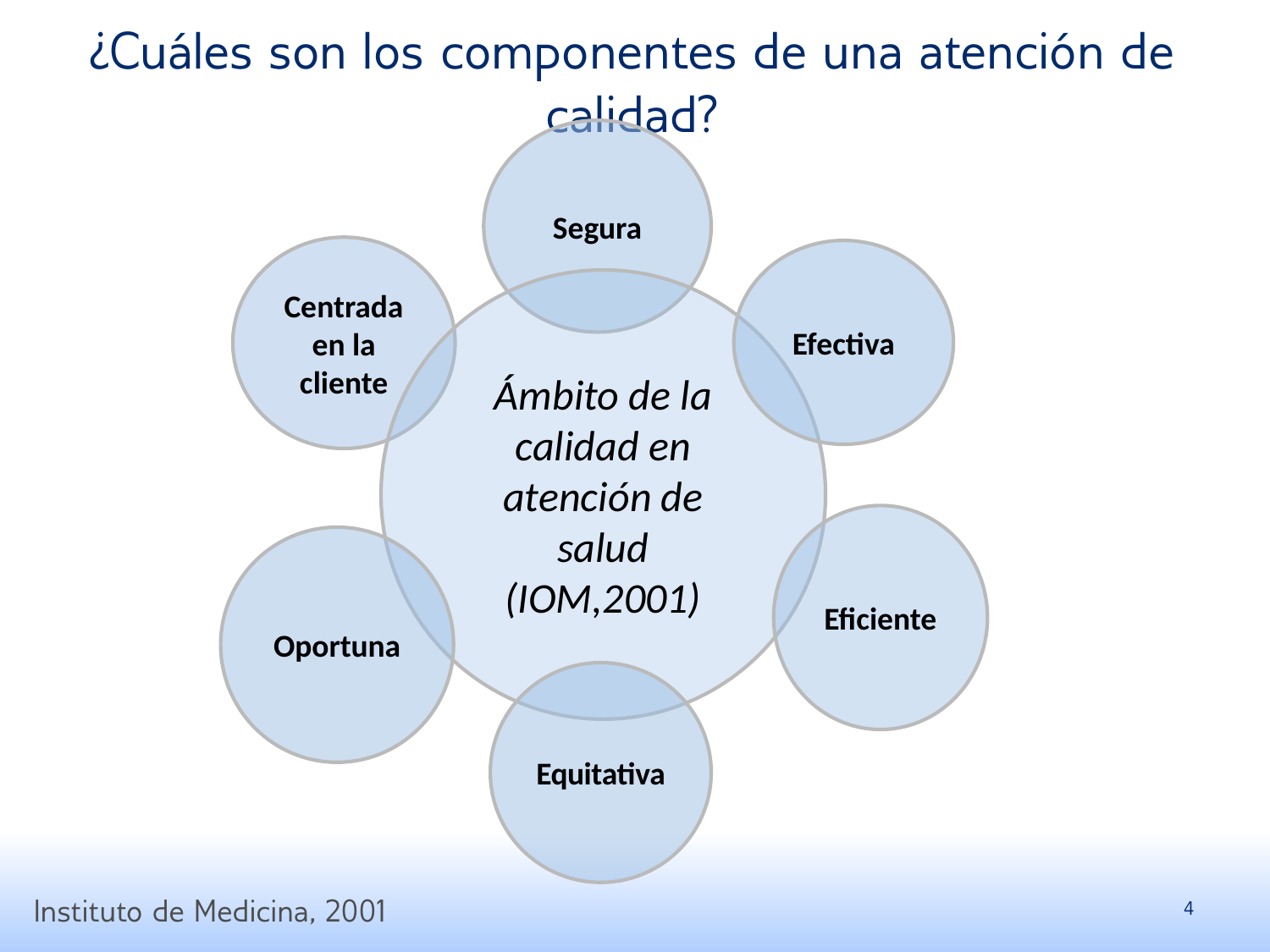

# ¿Cuáles son los componentes de una atención de calidad?
Segura
Centrada en la cliente
Efectiva
Ámbito de la calidad en atención de salud (IOM,2001)
Eficiente
Oportuna
Equitativa
4
Instituto de Medicina, 2001